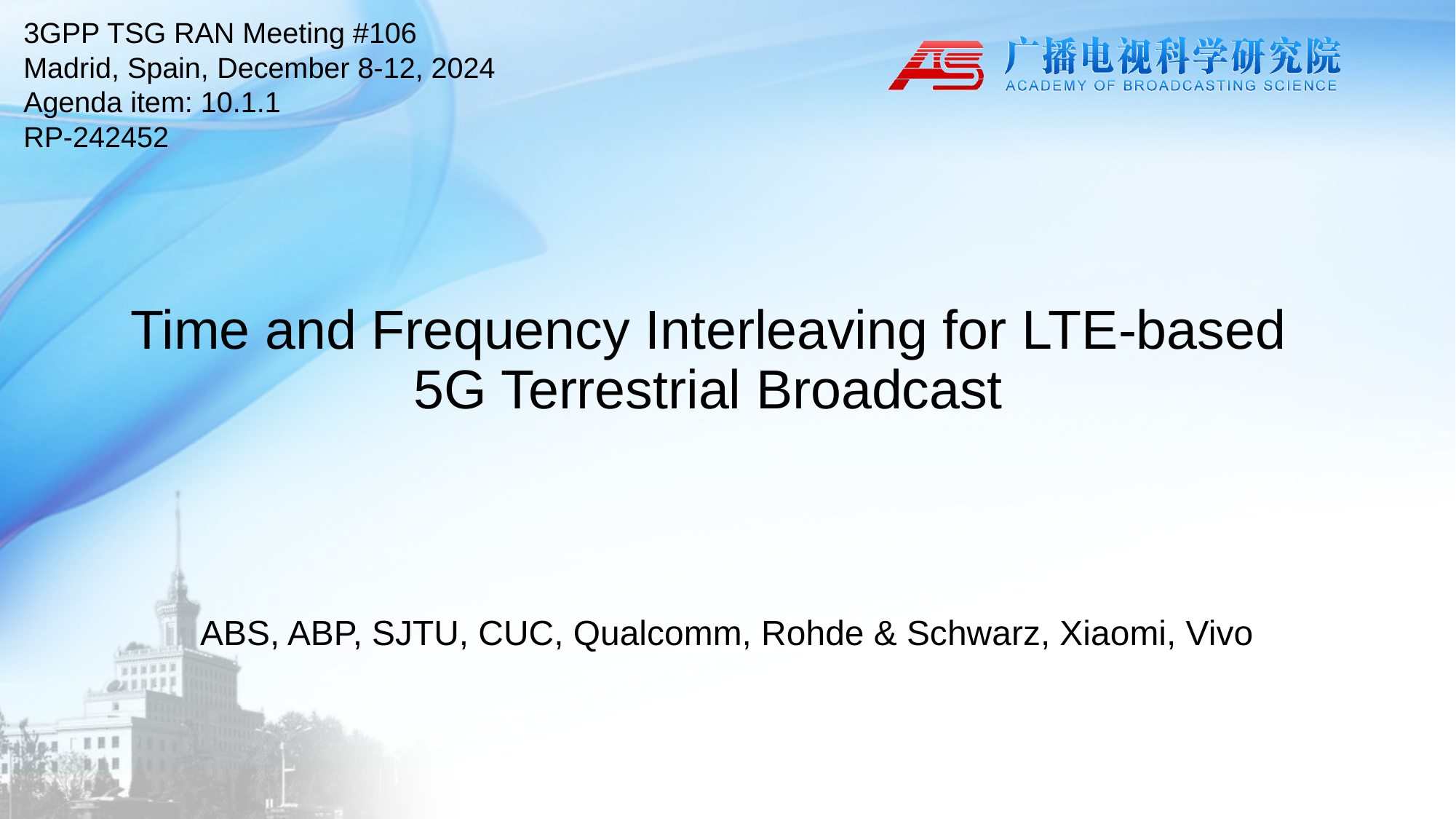

3GPP TSG RAN Meeting #106
Madrid, Spain, December 8-12, 2024
Agenda item: 10.1.1
RP-242452
# Time and Frequency Interleaving for LTE-based 5G Terrestrial Broadcast
ABS, ABP, SJTU, CUC, Qualcomm, Rohde & Schwarz, Xiaomi, Vivo